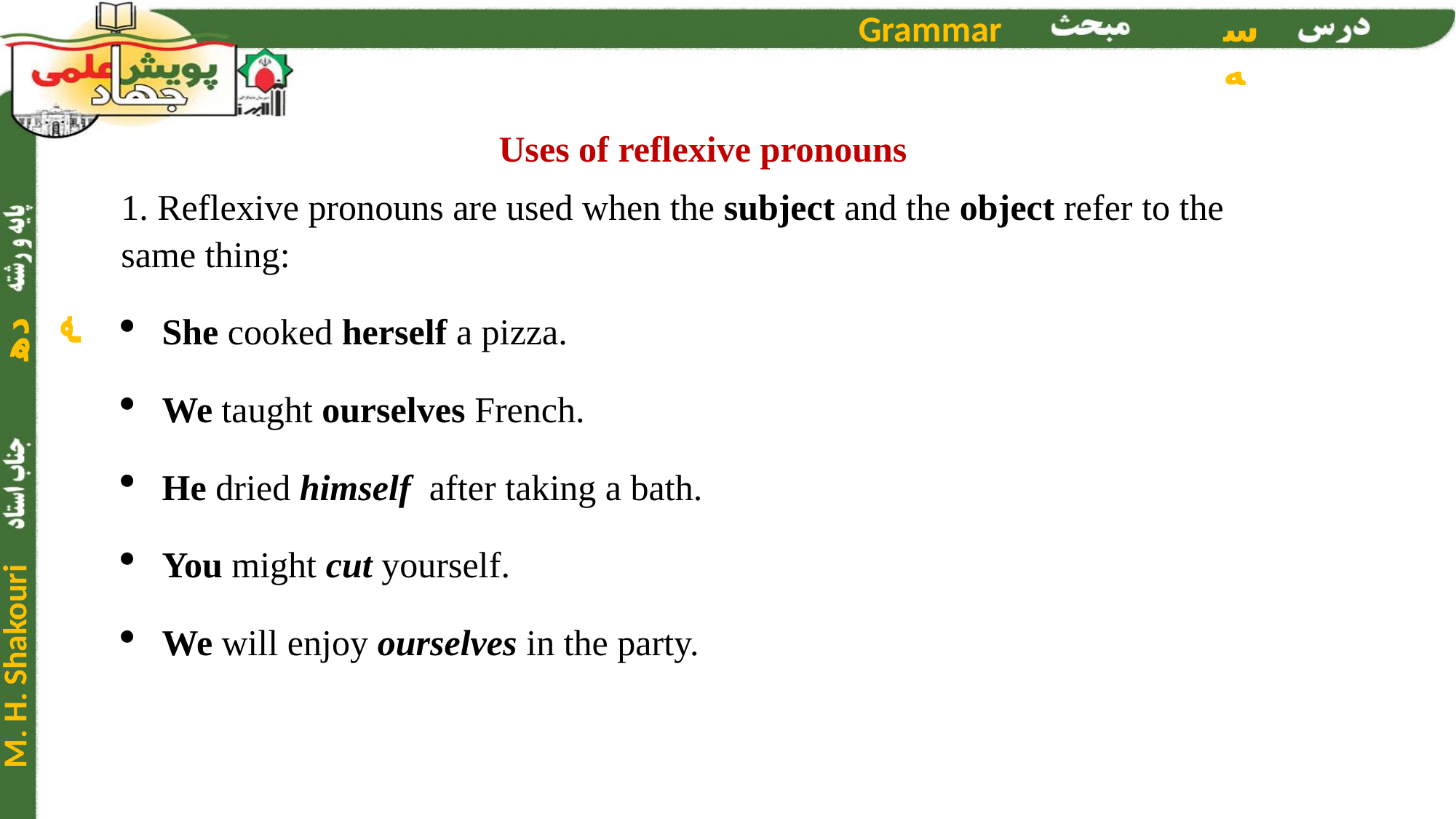

Uses of reflexive pronouns
1. Reflexive pronouns are used when the subject and the object refer to the same thing:
She cooked herself a pizza.
We taught ourselves French.
He dried himself  after taking a bath.
You might cut yourself.
We will enjoy ourselves in the party.